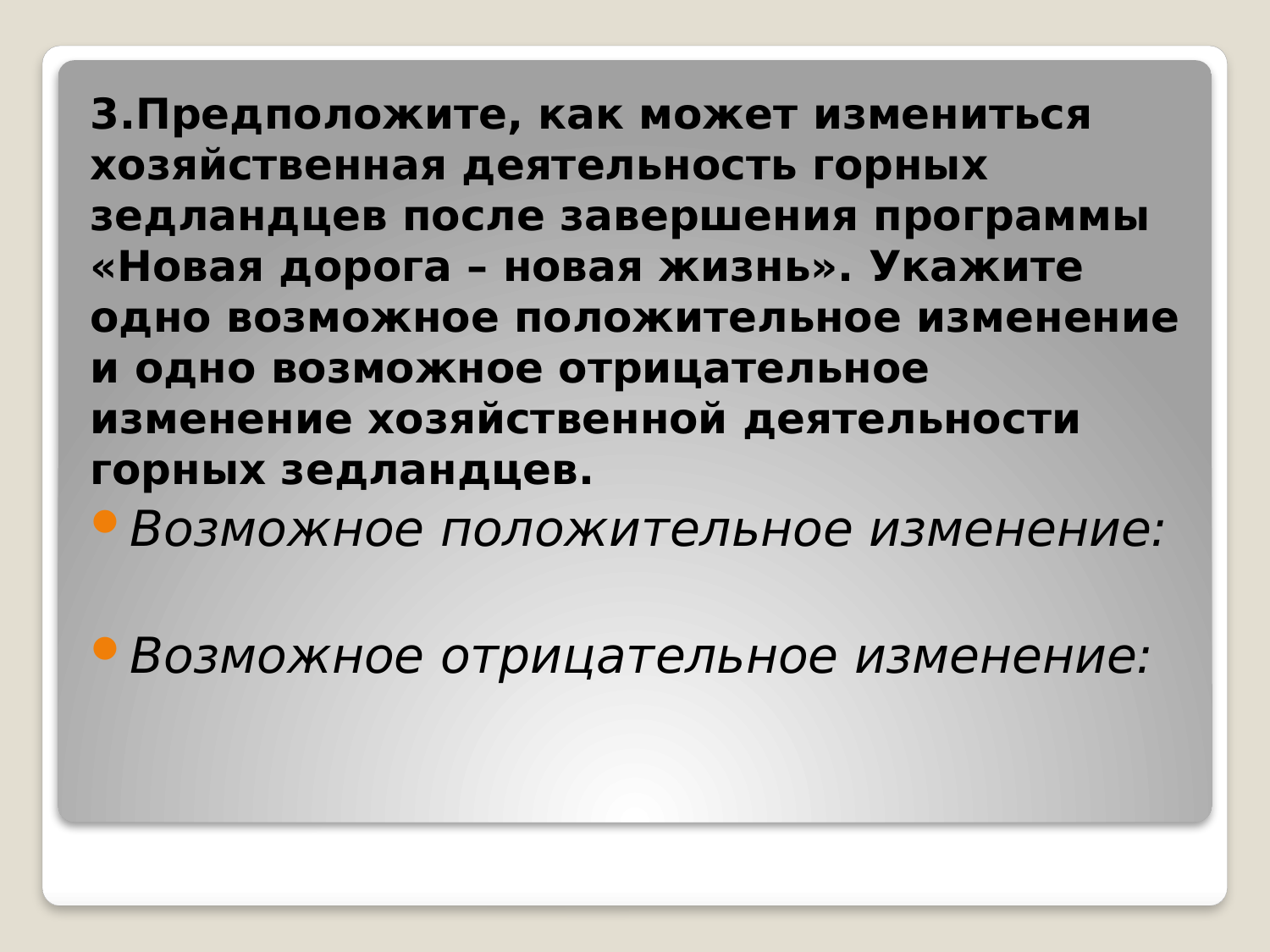

3.Предположите, как может измениться хозяйственная деятельность горных зедландцев после завершения программы «Новая дорога – новая жизнь». Укажите одно возможное положительное изменение и одно возможное отрицательное изменение хозяйственной деятельности горных зедландцев.
Возможное положительное изменение:

Возможное отрицательное изменение:

#